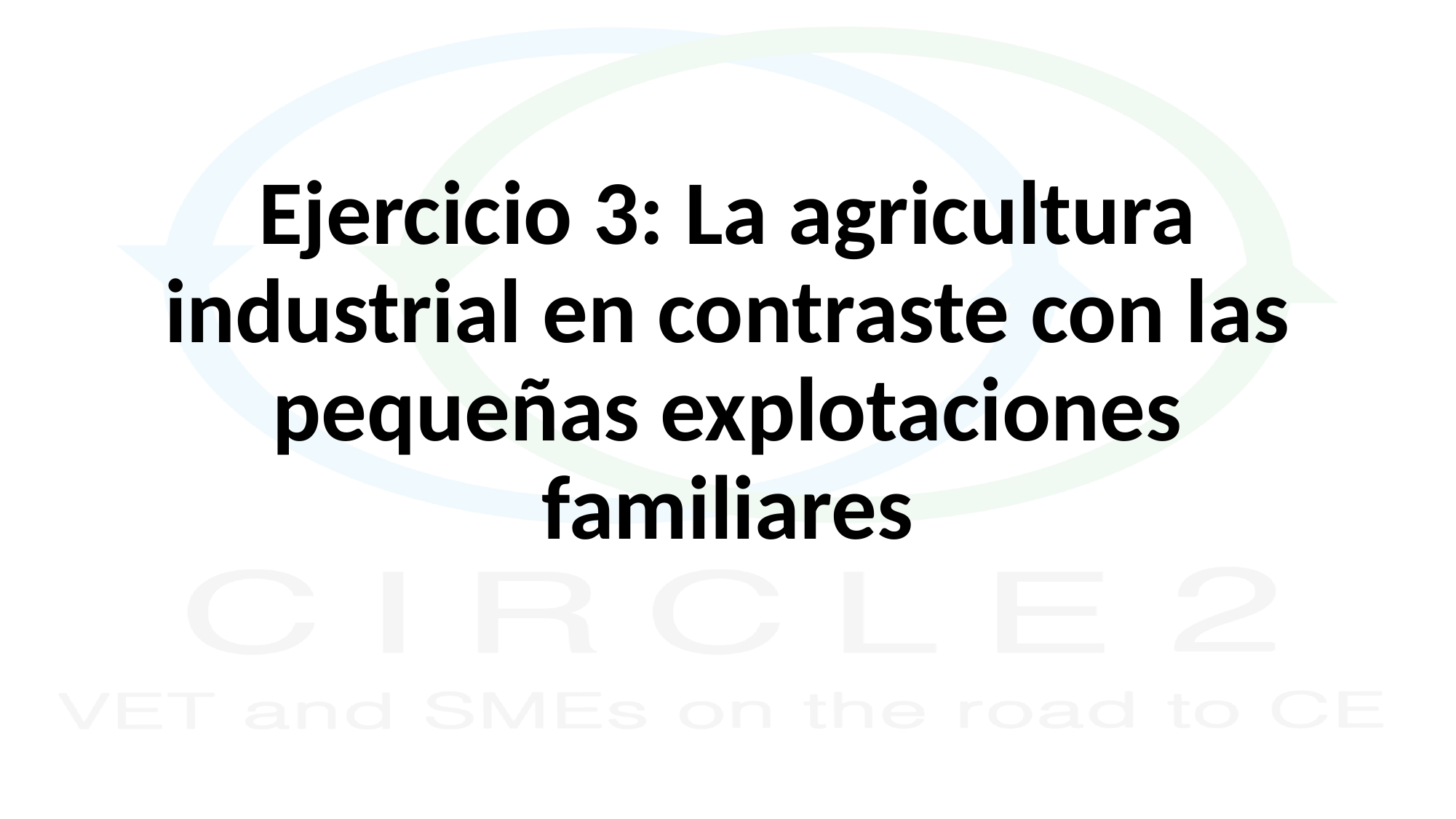

# Ejercicio 3: La agricultura industrial en contraste con las pequeñas explotaciones familiares